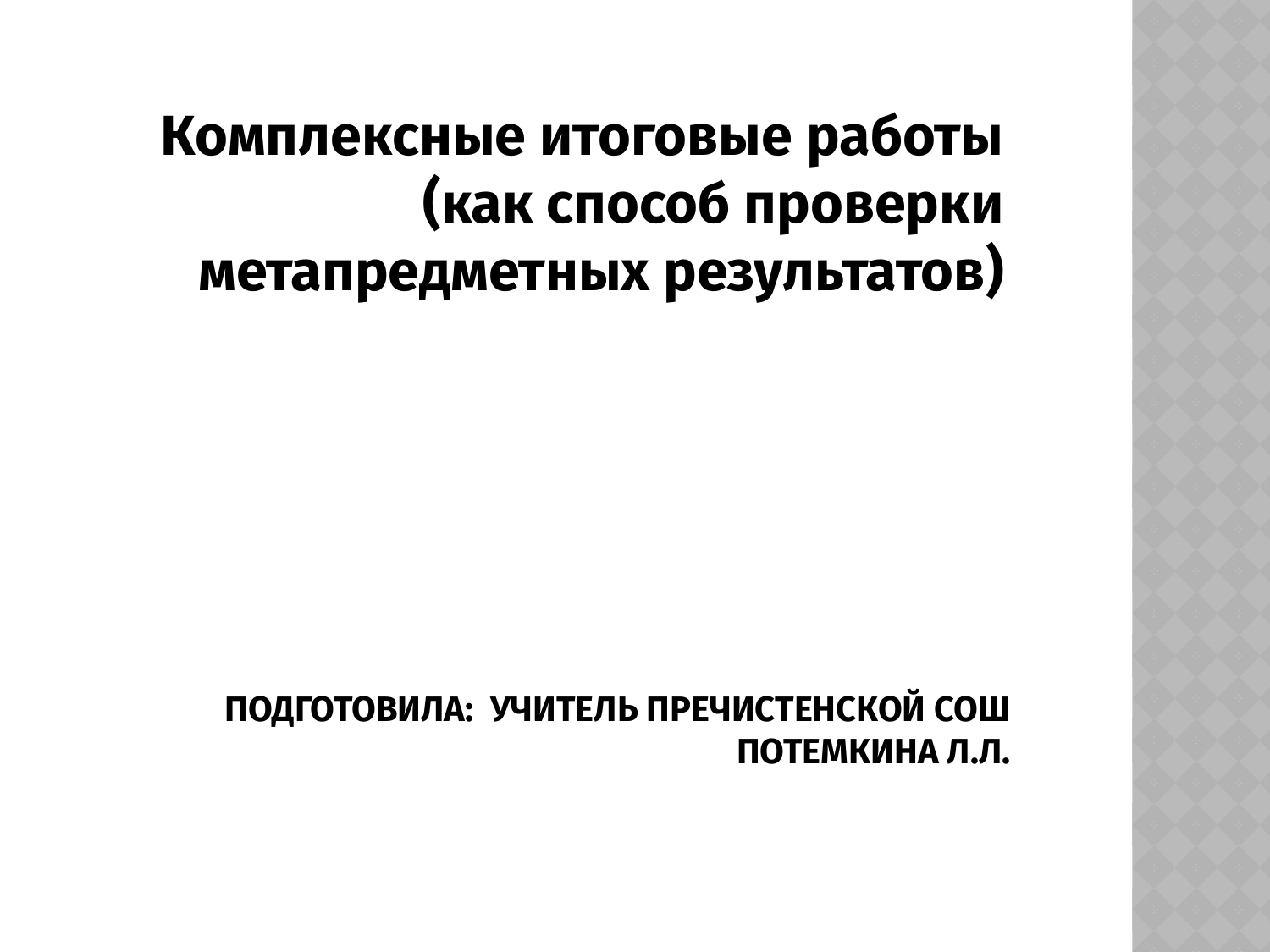

Комплексные итоговые работы  (как способ проверки метапредметных результатов)
# Подготовила:  Учитель Пречистенской СОШ Потемкина Л.Л.